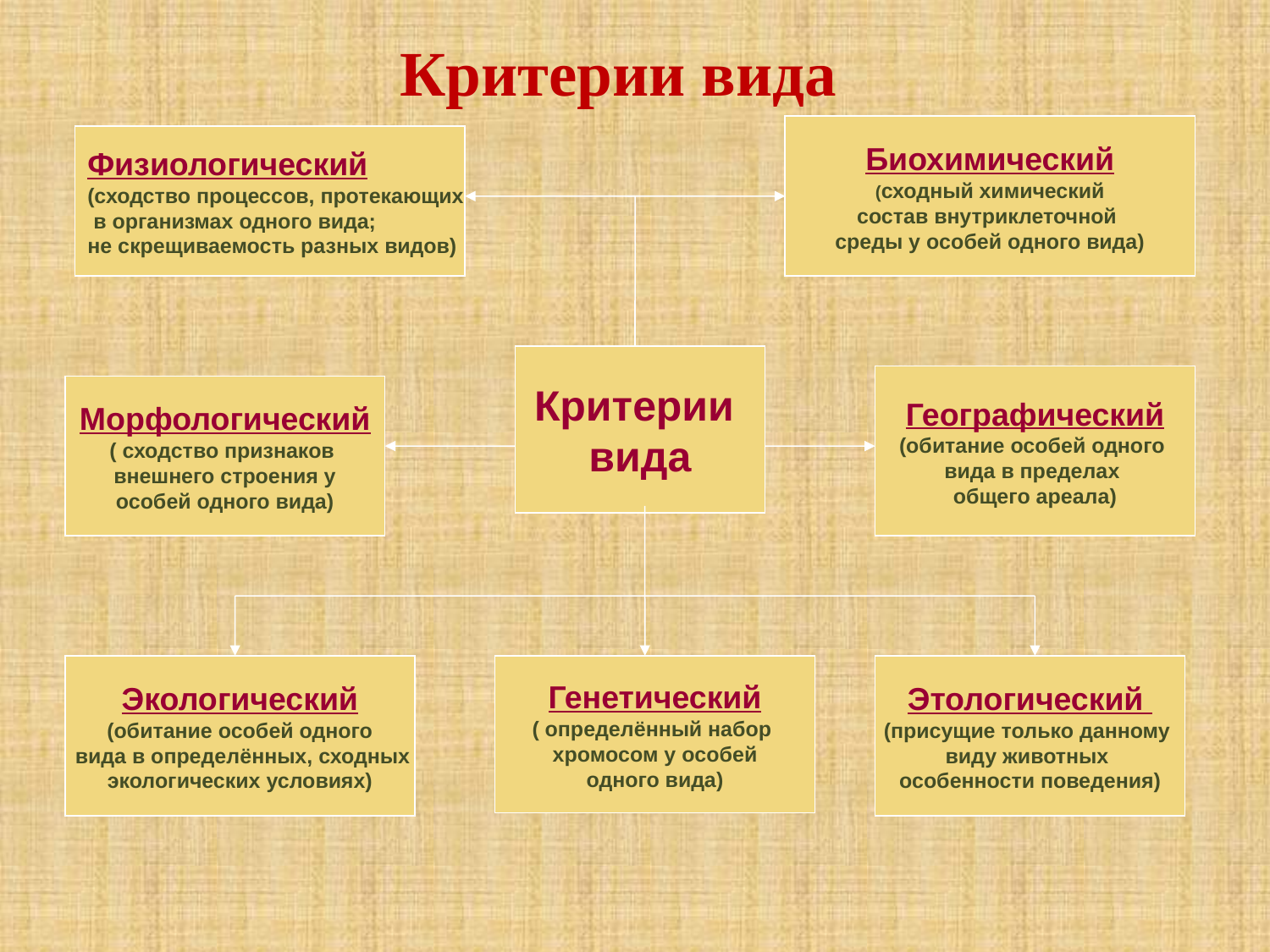

Критерии вида
Биохимический
(сходный химический
состав внутриклеточной
среды у особей одного вида)
Физиологический
(сходство процессов, протекающих
 в организмах одного вида;
не скрещиваемость разных видов)

Критерии
вида
Географический
(обитание особей одного
вида в пределах
общего ареала)
Морфологический
( сходство признаков
внешнего строения у
особей одного вида)

Экологический
(обитание особей одного
 вида в определённых, сходных
экологических условиях)
Генетический
( определённый набор
хромосом у особей
одного вида)
Этологический
(присущие только данному
виду животных
особенности поведения)